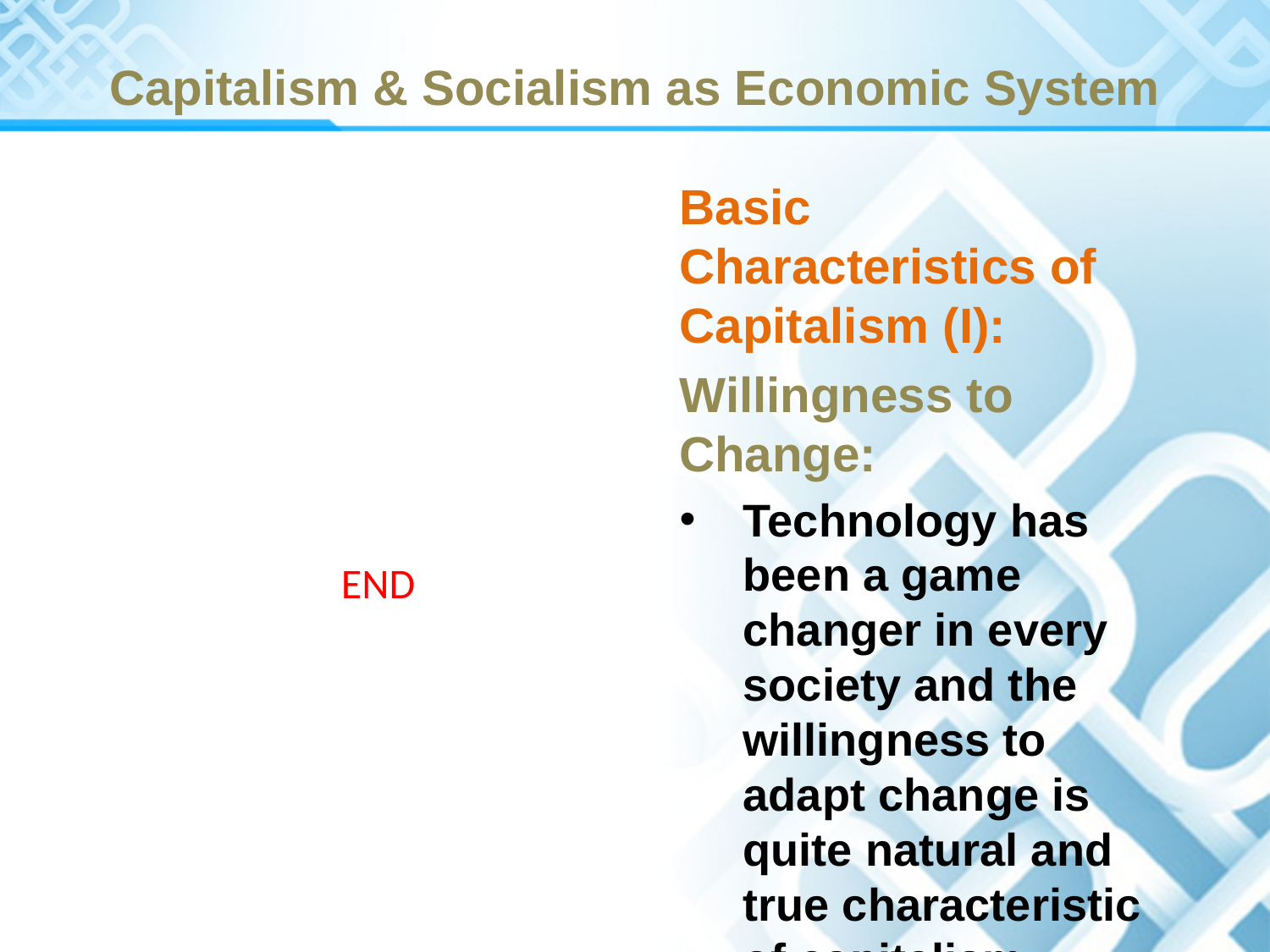

# Capitalism & Socialism as Economic System
Basic Characteristics of Capitalism (I):
Willingness to Change:
Technology has been a game changer in every society and the willingness to adapt change is quite natural and true characteristic of capitalism
END